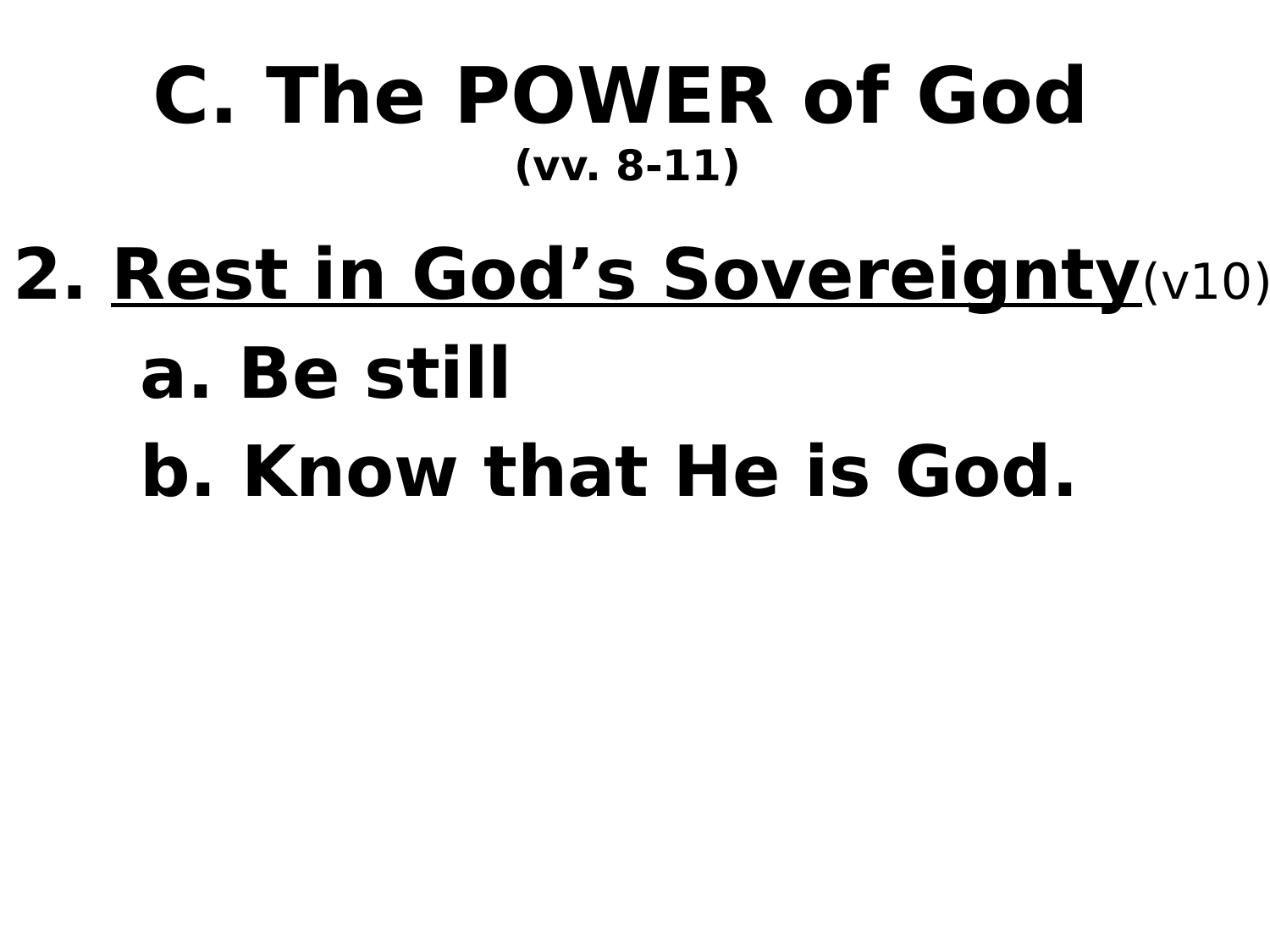

# C. The POWER of God (vv. 8-11)
2. Rest in God’s Sovereignty(v10)
	a. Be still
	b. Know that He is God.